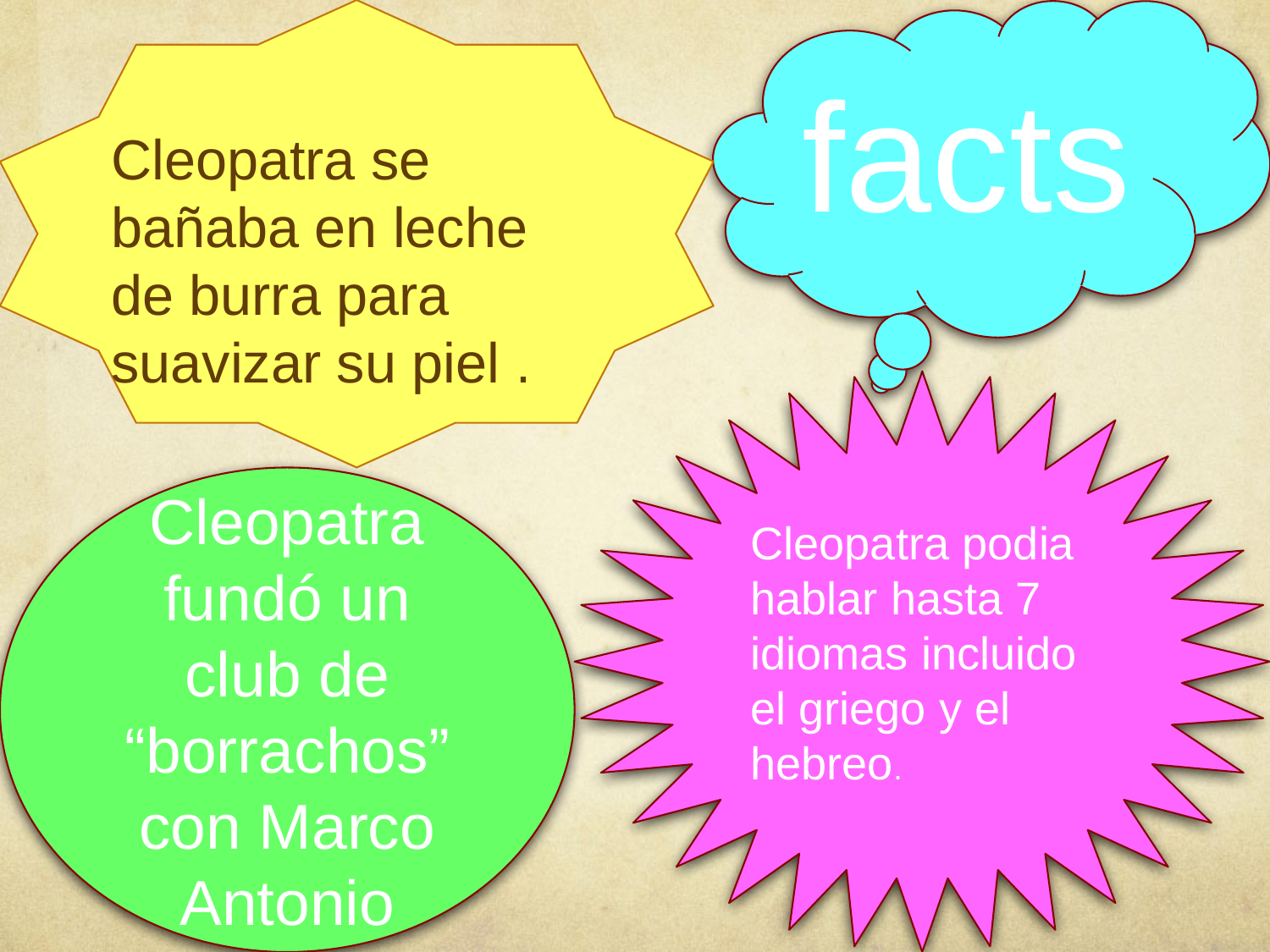

Cleopatra se bañaba en leche de burra para suavizar su piel .
facts
#

Cleopatra podia hablar hasta 7 idiomas incluido el griego y el hebreo.
Cleopatra fundó un club de “borrachos” con Marco Antonio